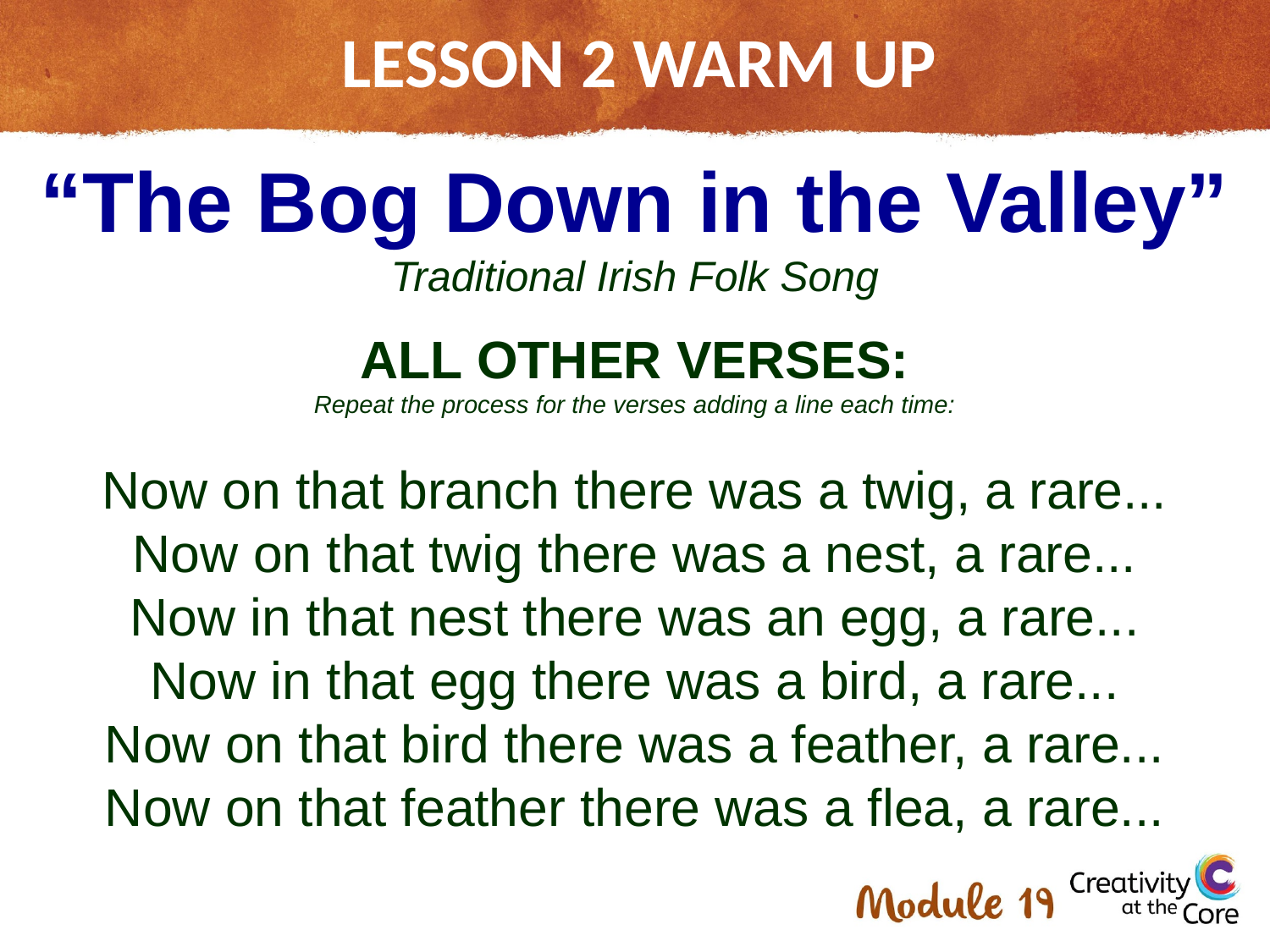

# LESSON 2 WARM UP
“The Bog Down in the Valley”
Traditional Irish Folk Song

ALL OTHER VERSES:
Repeat the process for the verses adding a line each time:

Now on that branch there was a twig, a rare...
Now on that twig there was a nest, a rare...
Now in that nest there was an egg, a rare...
Now in that egg there was a bird, a rare...
Now on that bird there was a feather, a rare...
Now on that feather there was a flea, a rare...